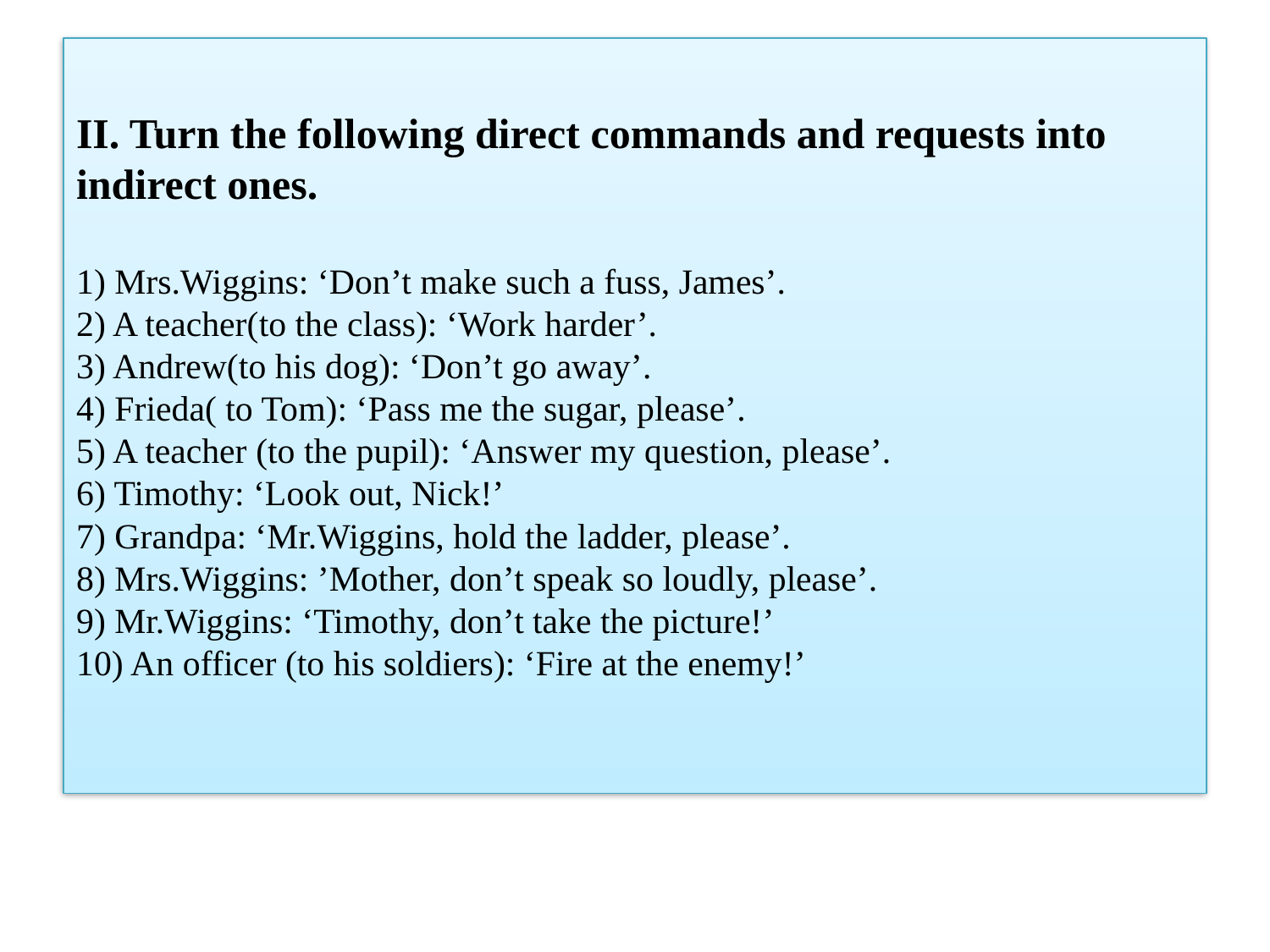

# II. Turn the following direct commands and requests into indirect ones. 1) Mrs.Wiggins: ‘Don’t make such a fuss, James’. 2) A teacher(to the class): ‘Work harder’. 3) Andrew(to his dog): ‘Don’t go away’. 4) Frieda( to Tom): ‘Pass me the sugar, please’. 5) A teacher (to the pupil): ‘Answer my question, please’. 6) Timothy: ‘Look out, Nick!’ 7) Grandpa: ‘Mr.Wiggins, hold the ladder, please’. 8) Mrs.Wiggins: ’Mother, don’t speak so loudly, please’. 9) Mr.Wiggins: ‘Timothy, don’t take the picture!’ 10) An officer (to his soldiers): ‘Fire at the enemy!’